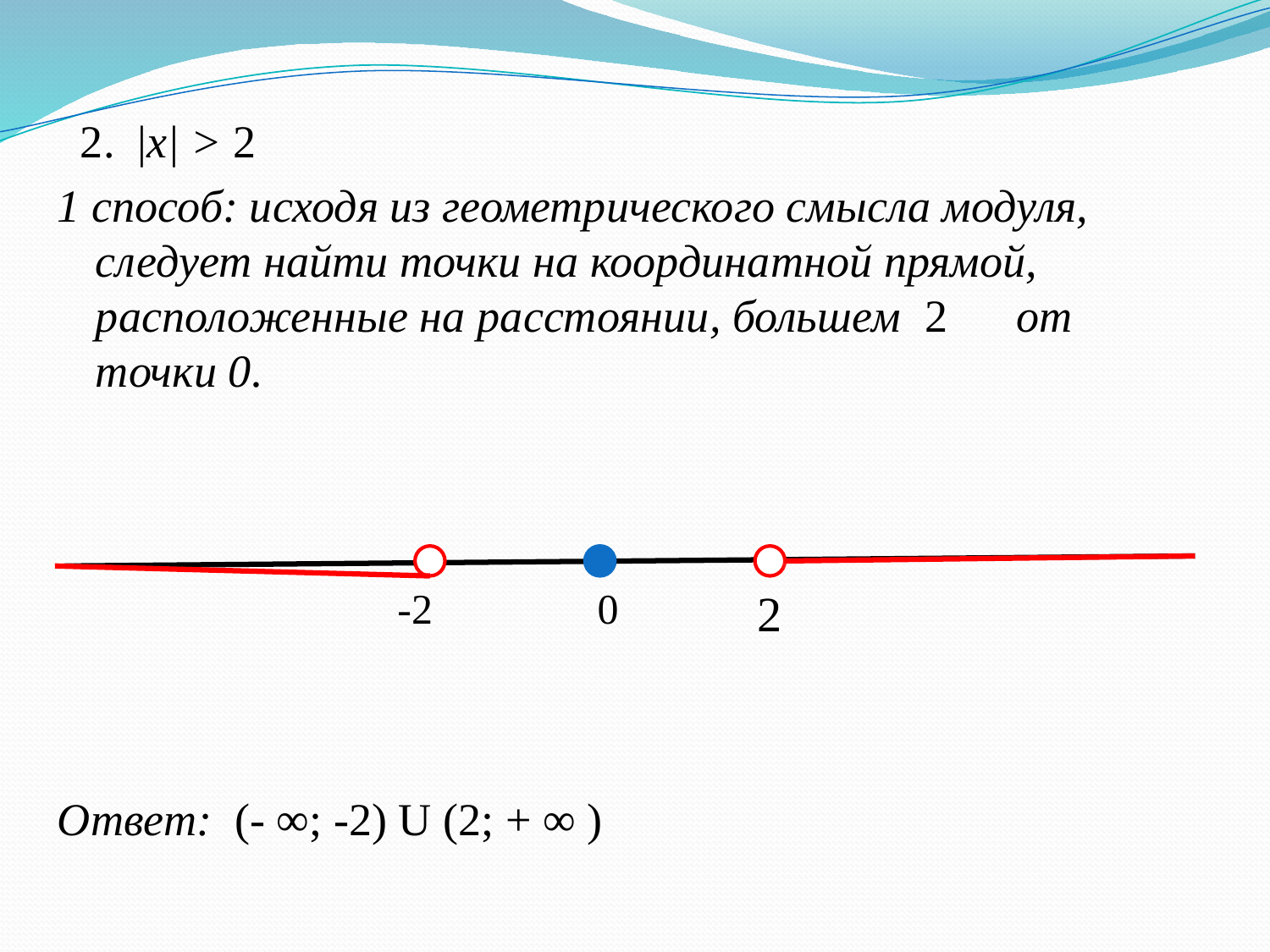

2.  |х| > 2
1 способ: исходя из геометрического смысла модуля, следует найти точки на координатной прямой, расположенные на расстоянии, большем  2      от точки 0.

Ответ:  (- ∞; -2) U (2; + ∞ )

-2
0
2